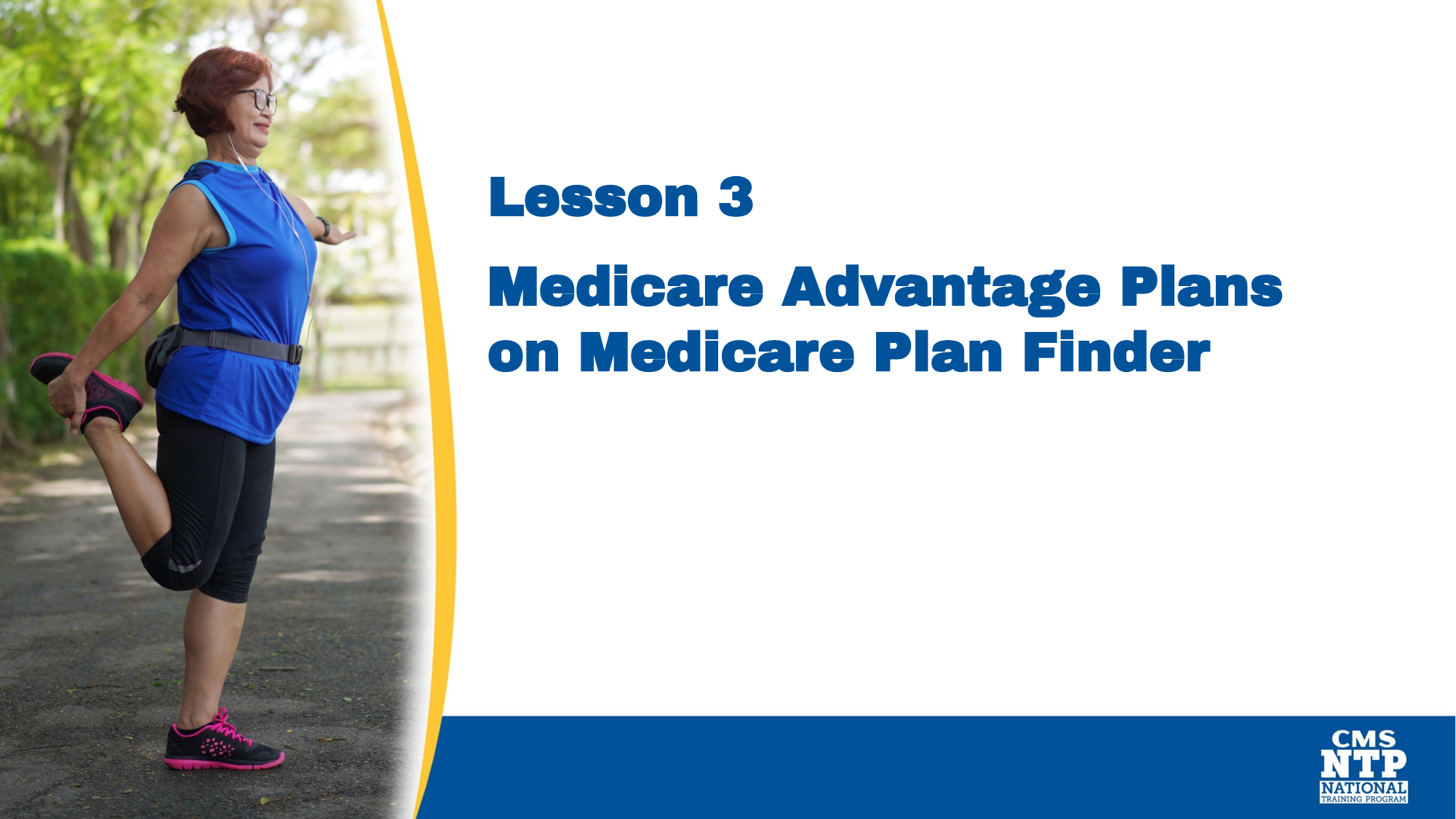

# Lesson 3
Medicare Advantage Plans on Medicare Plan Finder